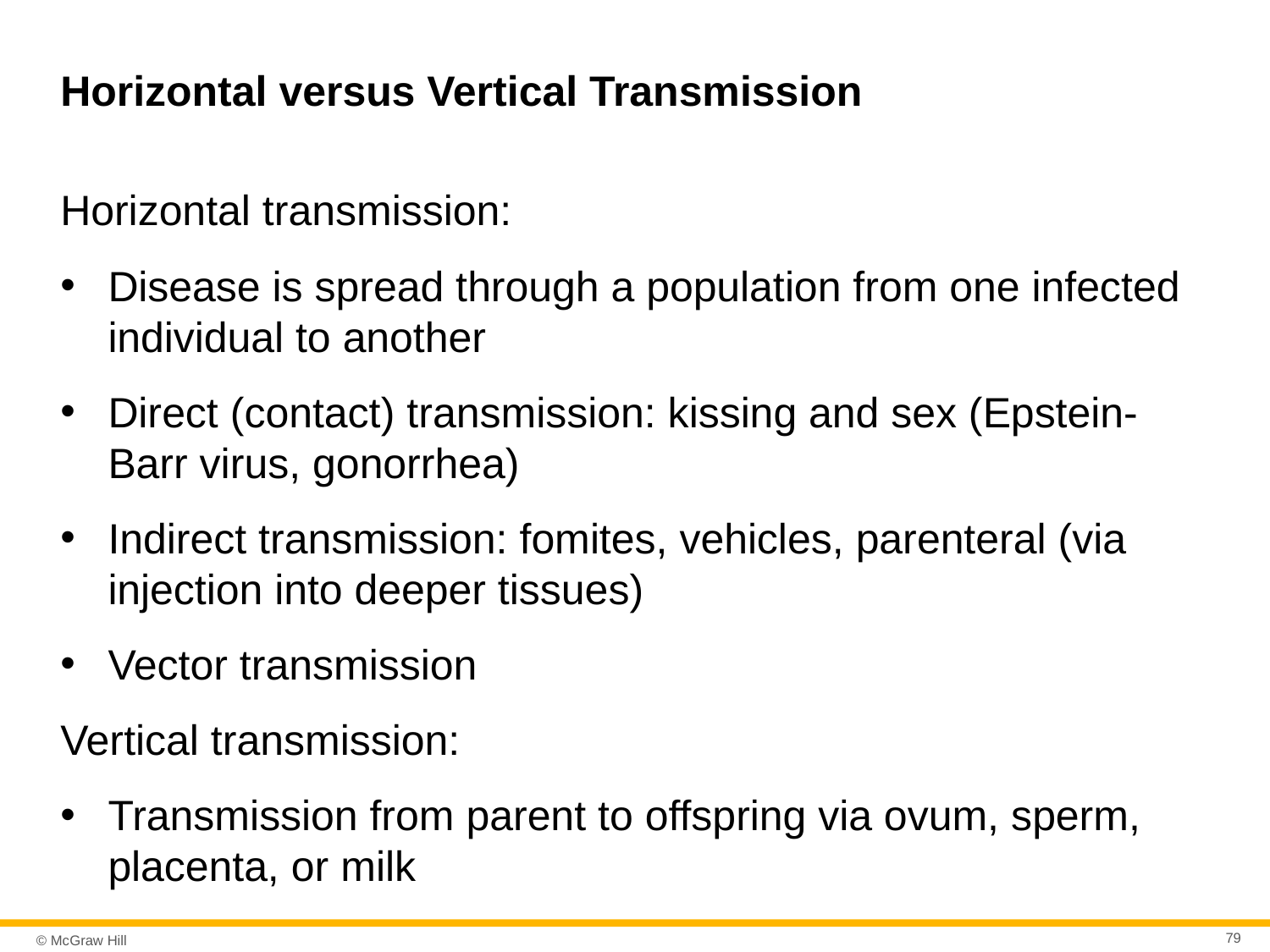

# Horizontal versus Vertical Transmission
Horizontal transmission:
Disease is spread through a population from one infected individual to another
Direct (contact) transmission: kissing and sex (Epstein-Barr virus, gonorrhea)
Indirect transmission: fomites, vehicles, parenteral (via injection into deeper tissues)
Vector transmission
Vertical transmission:
Transmission from parent to offspring via ovum, sperm, placenta, or milk